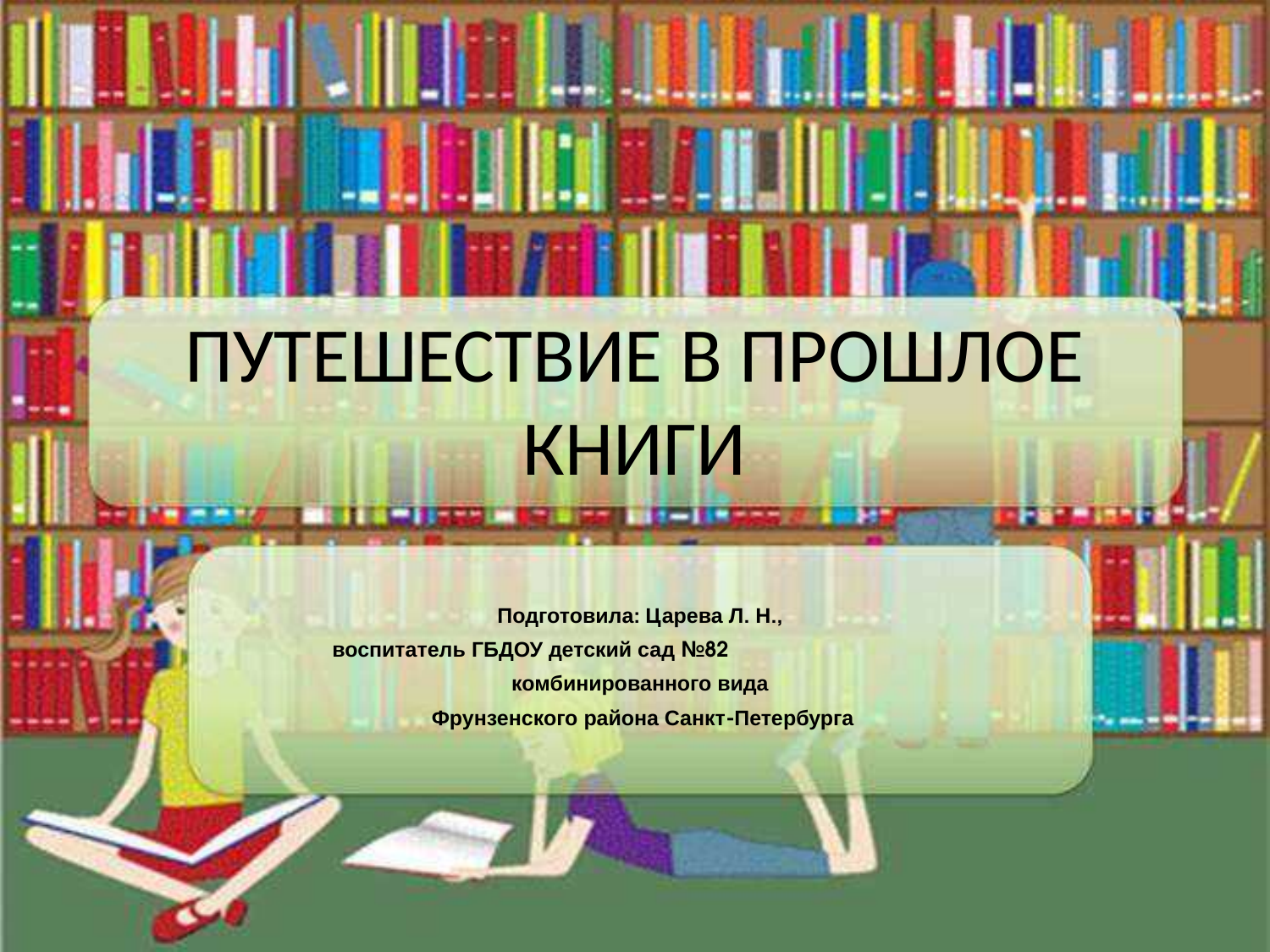

# ПУТЕШЕСТВИЕ В ПРОШЛОЕ КНИГИ
Подготовила: Царева Л. Н.,
воспитатель ГБДОУ детский сад №82
комбинированного вида
Фрунзенского района Санкт-Петербурга